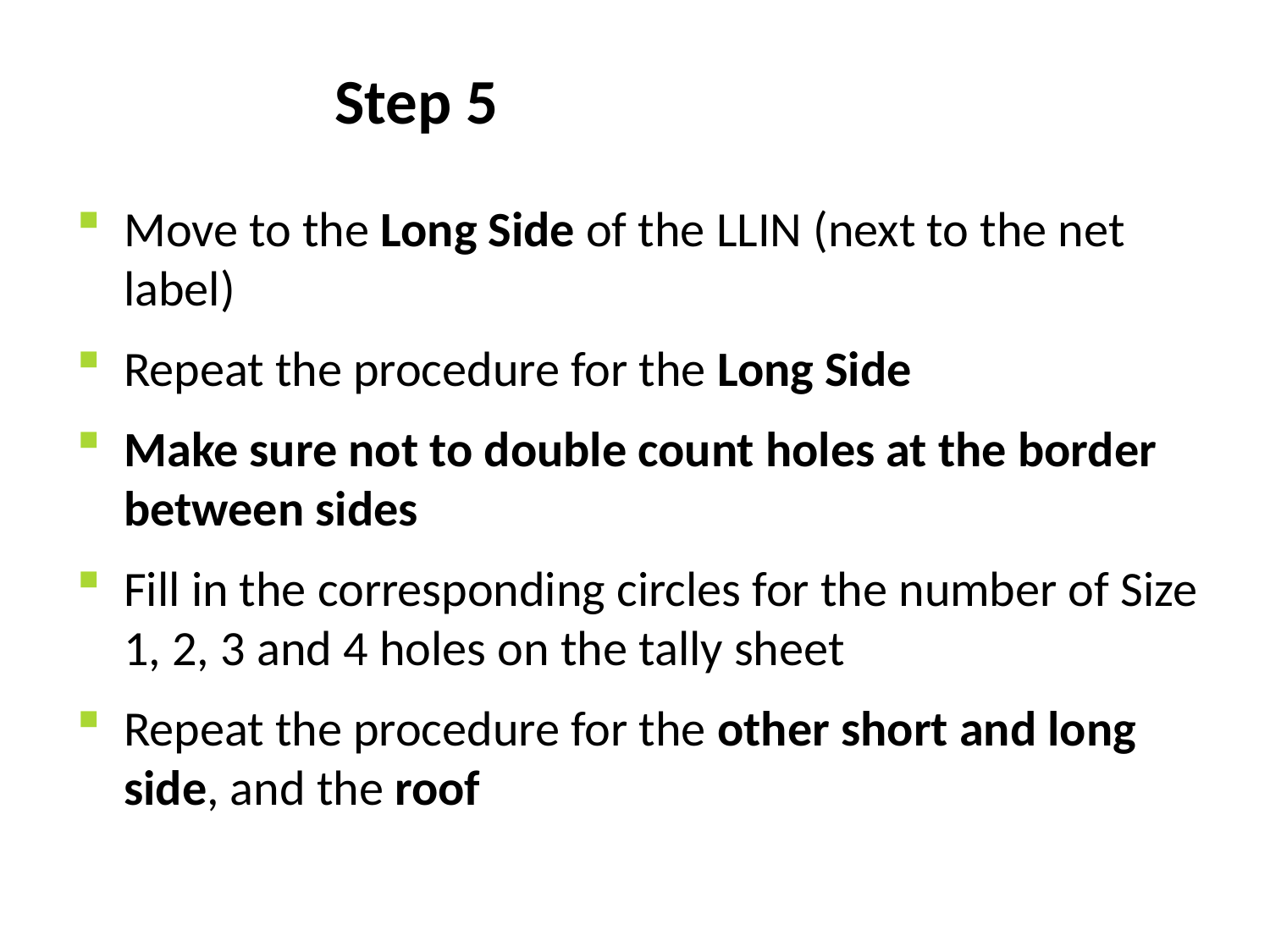

# Step 5
Move to the Long Side of the LLIN (next to the net label)
Repeat the procedure for the Long Side
Make sure not to double count holes at the border between sides
Fill in the corresponding circles for the number of Size 1, 2, 3 and 4 holes on the tally sheet
Repeat the procedure for the other short and long side, and the roof